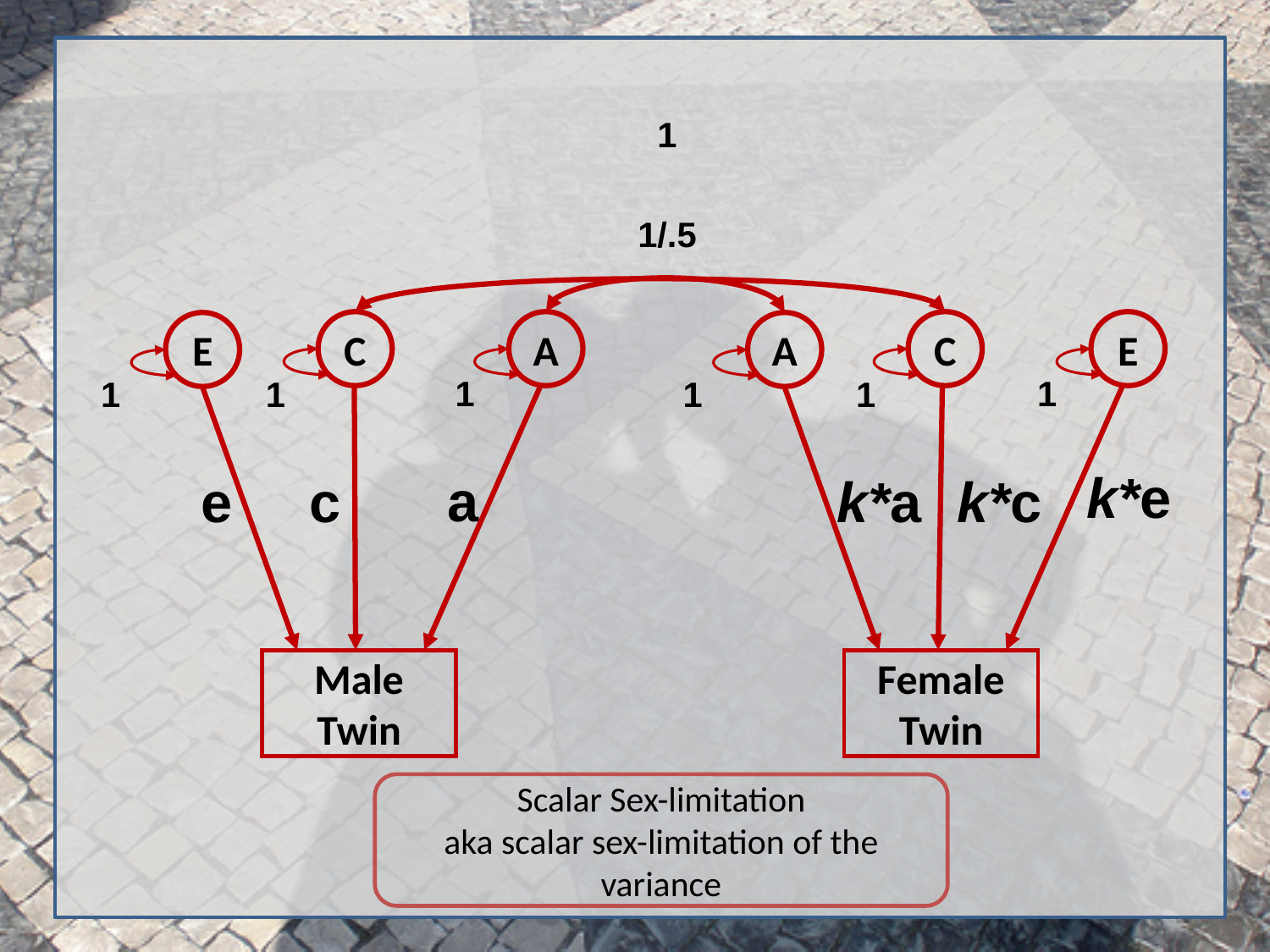

1
1/.5
C
A
C
E
E
A
1
1
1
1
1
1

k*e
a
e
c
k*a
k*c
Male
Twin
Female
Twin
Scalar Sex-limitation
aka scalar sex-limitation of the variance